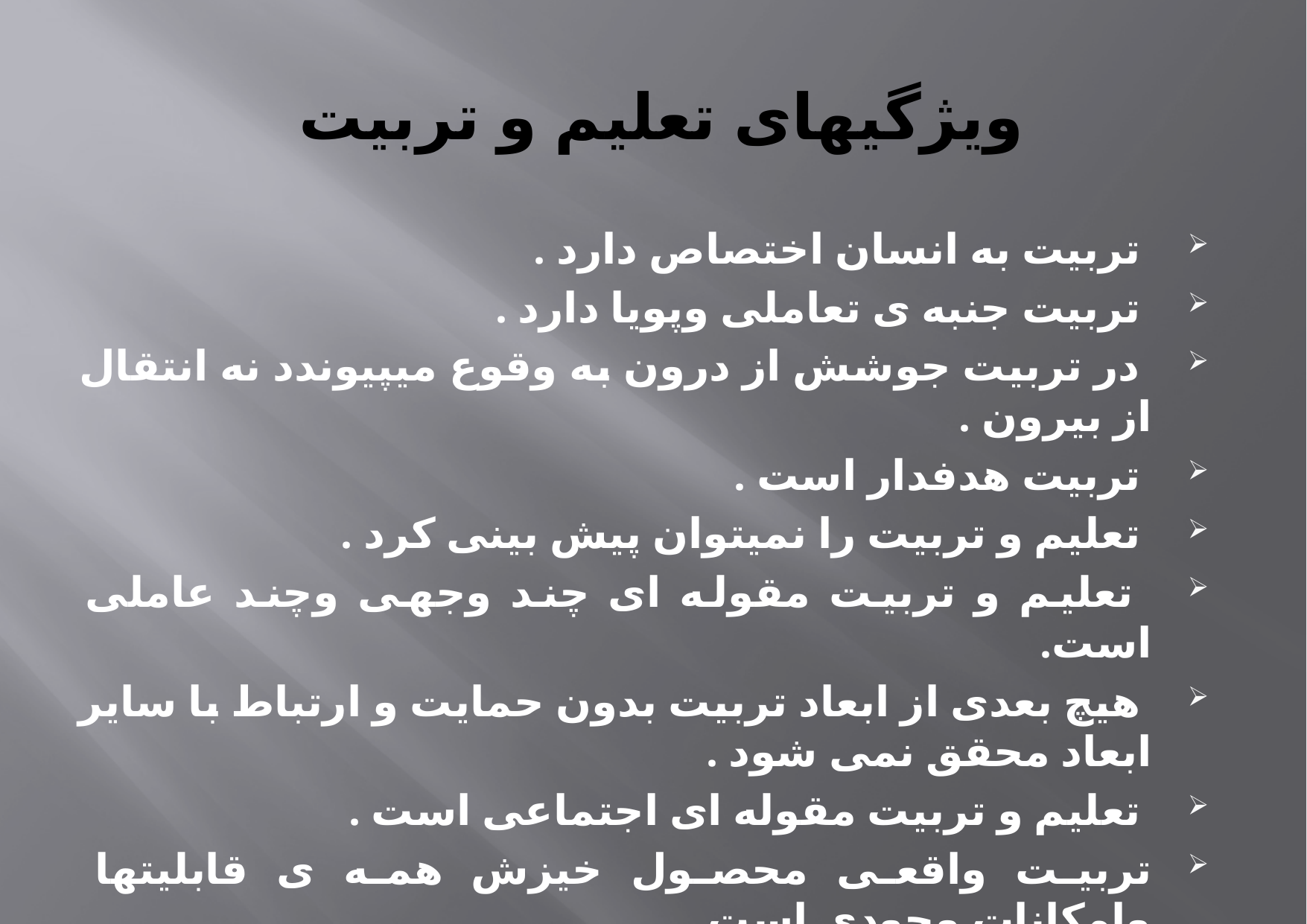

# ویژگیهای تعلیم و تربیت
 تربیت به انسان اختصاص دارد .
 تربیت جنبه ی تعاملی وپویا دارد .
 در تربیت جوشش از درون به وقوع میپیوندد نه انتقال از بیرون .
 تربیت هدفدار است .
 تعلیم و تربیت را نمیتوان پیش بینی کرد .
 تعلیم و تربیت مقوله ای چند وجهی وچند عاملی است.
 هیچ بعدی از ابعاد تربیت بدون حمایت و ارتباط با سایر ابعاد محقق نمی شود .
 تعلیم و تربیت مقوله ای اجتماعی است .
تربیت واقعی محصول خیزش همه ی قابلیتها وامکانات وجودی است.
 تعلیم و تربیت به تدریج و در توالی زمانی منطقی شکل می گیرد .
 تعلیم و تربیت محور همه ی فعالیتهای زندگی است و در همه ابعاد زندگی اثر می گذارد .